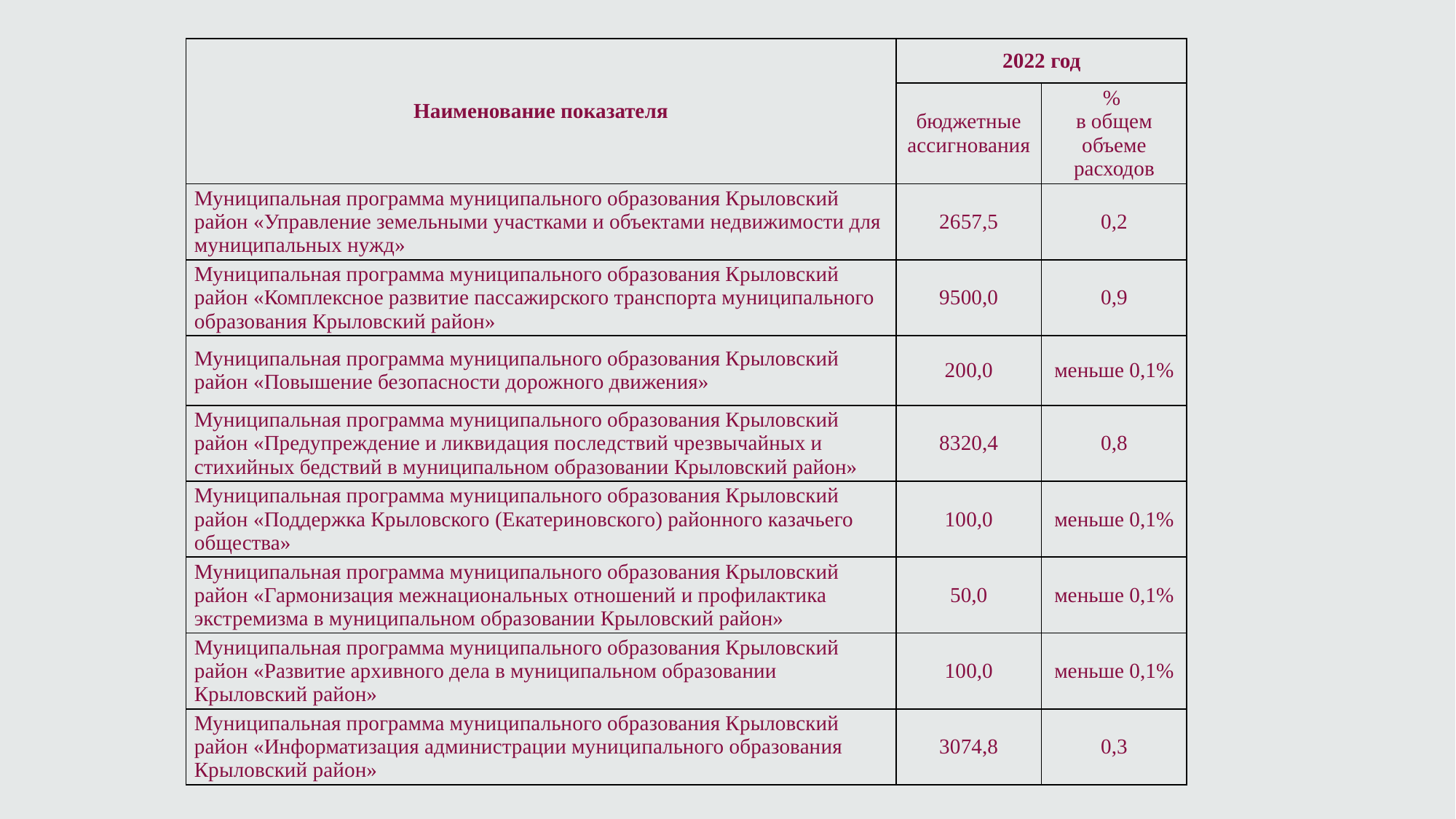

| Наименование показателя | 2022 год |  |
| --- | --- | --- |
|  | бюджетные ассигнования | % в общем объеме расходов |
| Муниципальная программа муниципального образования Крыловский район «Управление земельными участками и объектами недвижимости для муниципальных нужд» | 2657,5 | 0,2 |
| Муниципальная программа муниципального образования Крыловский район «Комплексное развитие пассажирского транспорта муниципального образования Крыловский район» | 9500,0 | 0,9 |
| Муниципальная программа муниципального образования Крыловский район «Повышение безопасности дорожного движения» | 200,0 | меньше 0,1% |
| Муниципальная программа муниципального образования Крыловский район «Предупреждение и ликвидация последствий чрезвычайных и стихийных бедствий в муниципальном образовании Крыловский район» | 8320,4 | 0,8 |
| Муниципальная программа муниципального образования Крыловский район «Поддержка Крыловского (Екатериновского) районного казачьего общества» | 100,0 | меньше 0,1% |
| Муниципальная программа муниципального образования Крыловский район «Гармонизация межнациональных отношений и профилактика экстремизма в муниципальном образовании Крыловский район» | 50,0 | меньше 0,1% |
| Муниципальная программа муниципального образования Крыловский район «Развитие архивного дела в муниципальном образовании Крыловский район» | 100,0 | меньше 0,1% |
| Муниципальная программа муниципального образования Крыловский район «Информатизация администрации муниципального образования Крыловский район» | 3074,8 | 0,3 |